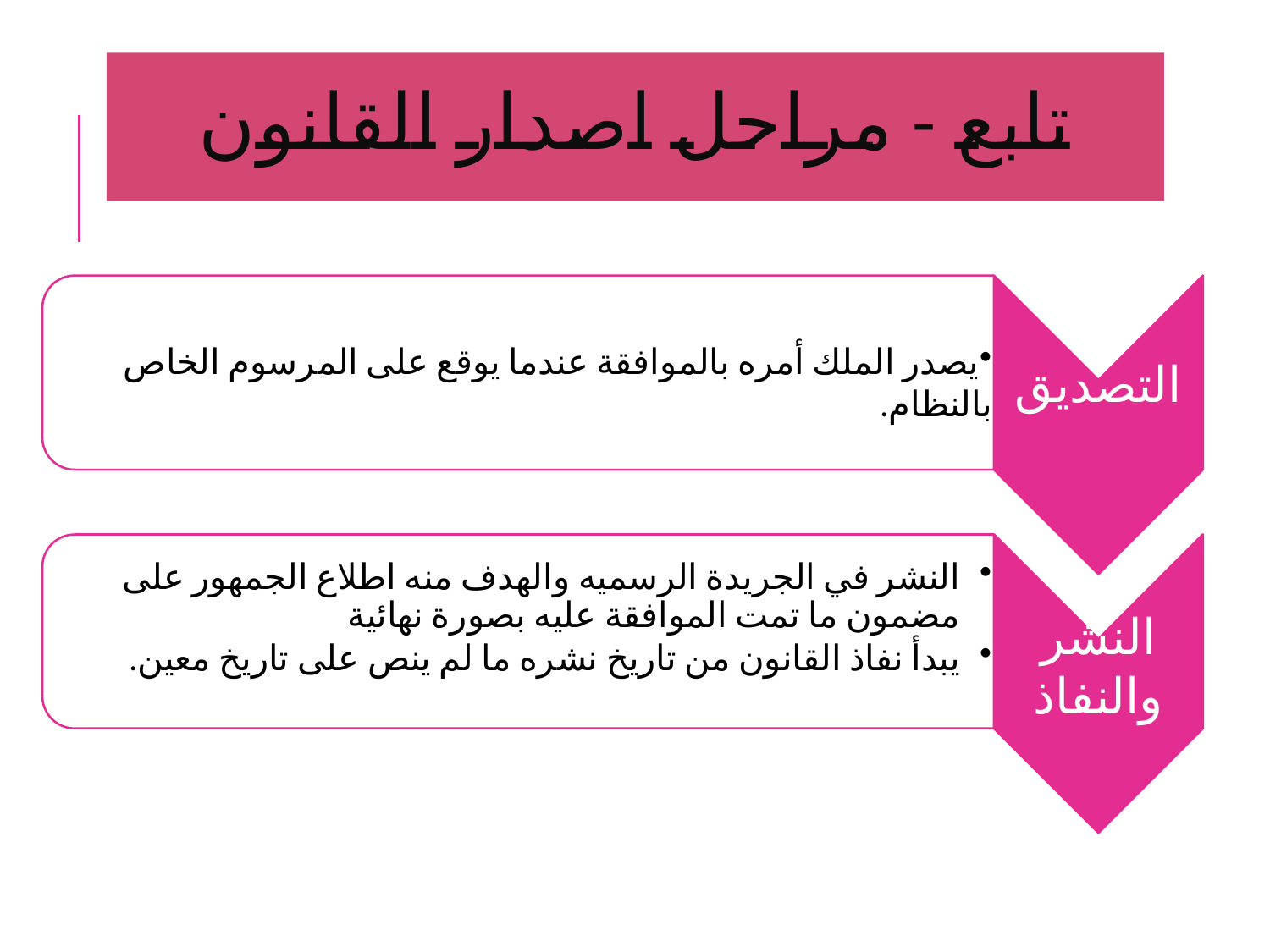

تابع - مراحل اصدار القانون
#
التصديق

يصدر الملك أمره بالموافقة عندما يوقع على المرسوم الخاص بالنظام.
النشر والنفاذ

النشر في الجريدة الرسميه والهدف منه اطلاع الجمهور على مضمون ما تمت الموافقة عليه بصورة نهائية
يبدأ نفاذ القانون من تاريخ نشره ما لم ينص على تاريخ معين.